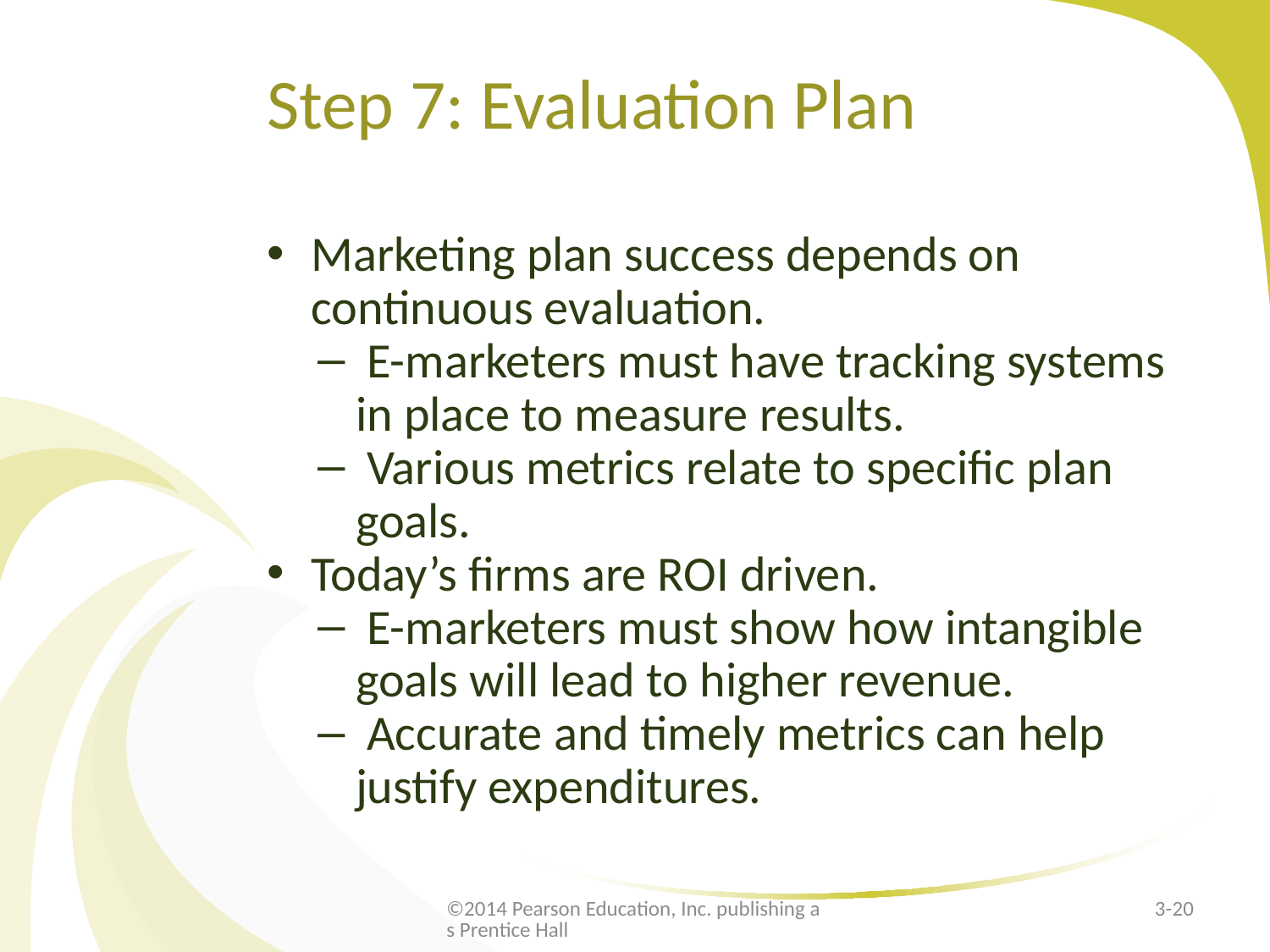

# Step 7: Evaluation Plan
Marketing plan success depends on continuous evaluation.
 E-marketers must have tracking systems in place to measure results.
 Various metrics relate to specific plan goals.
Today’s firms are ROI driven.
 E-marketers must show how intangible goals will lead to higher revenue.
 Accurate and timely metrics can help justify expenditures.
©2014 Pearson Education, Inc. publishing as Prentice Hall
3-20